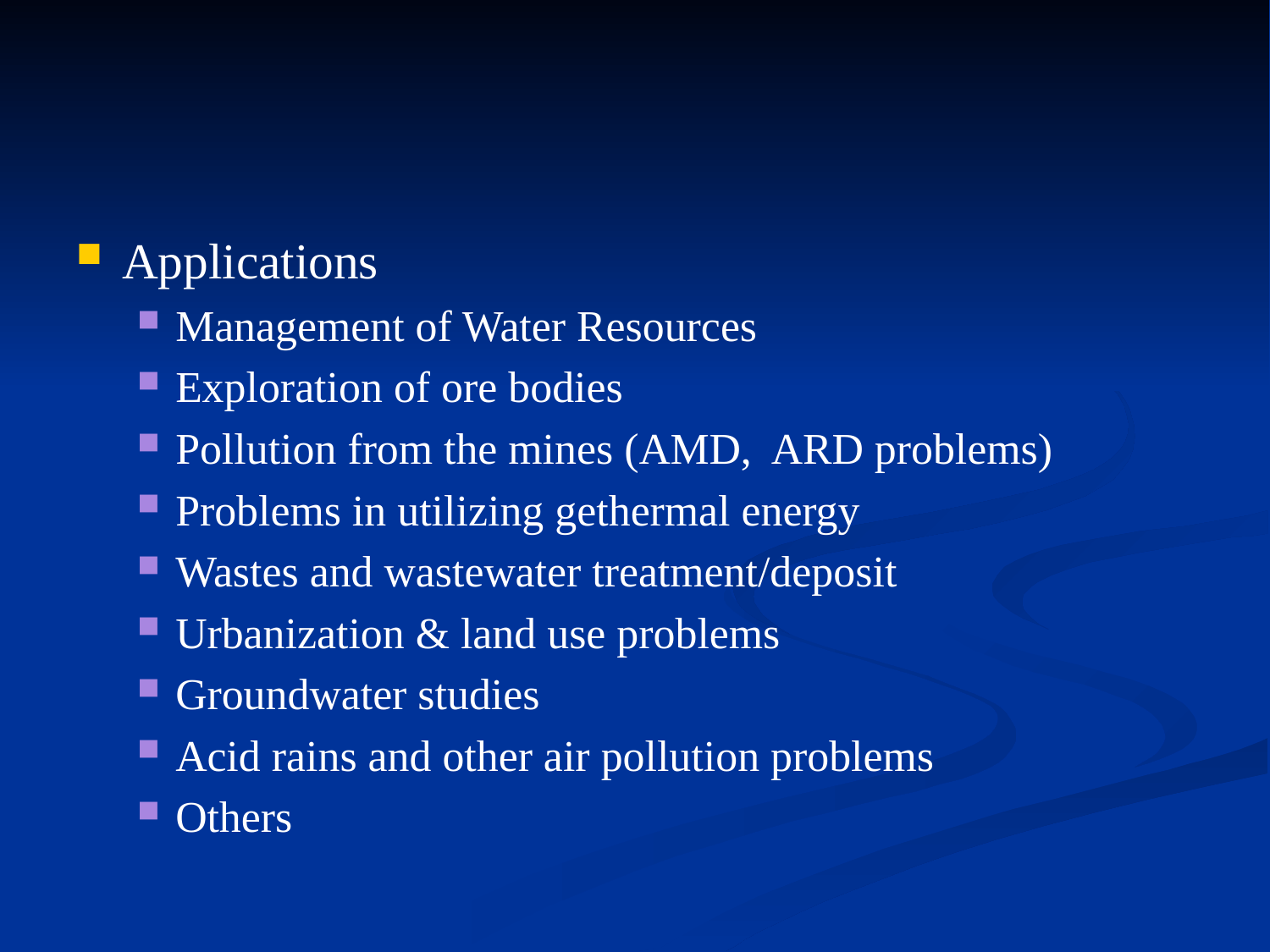

Applications
Management of Water Resources
Exploration of ore bodies
Pollution from the mines (AMD,  ARD problems)
Problems in utilizing gethermal energy
Wastes and wastewater treatment/deposit
Urbanization & land use problems
Groundwater studies
Acid rains and other air pollution problems
Others